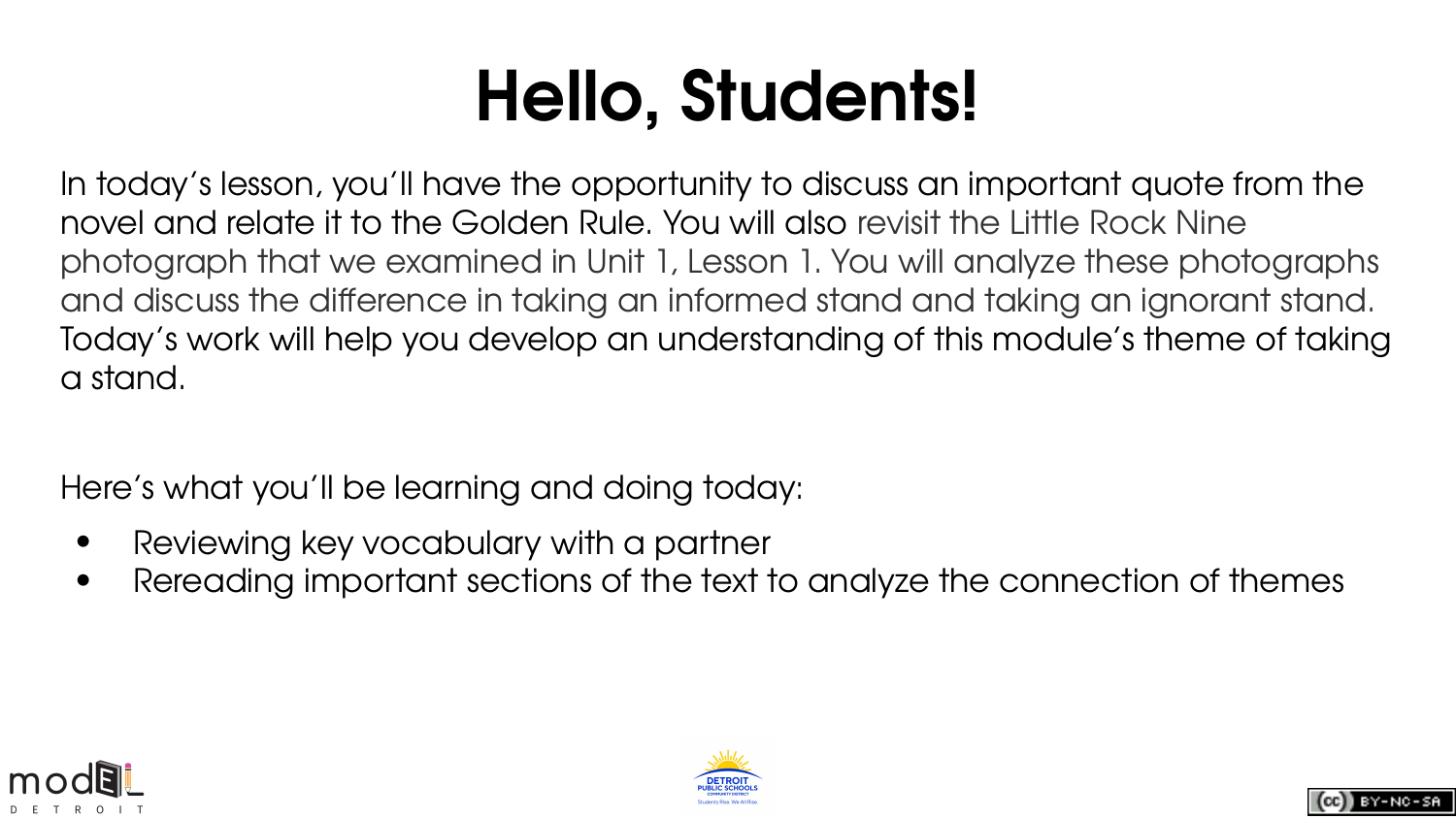

# Hello, Students!
In today’s lesson, you’ll have the opportunity to discuss an important quote from the novel and relate it to the Golden Rule. You will also revisit the Little Rock Nine photograph that we examined in Unit 1, Lesson 1. You will analyze these photographs and discuss the difference in taking an informed stand and taking an ignorant stand. Today’s work will help you develop an understanding of this module’s theme of taking a stand.

Here’s what you’ll be learning and doing today:
Reviewing key vocabulary with a partner
Rereading important sections of the text to analyze the connection of themes